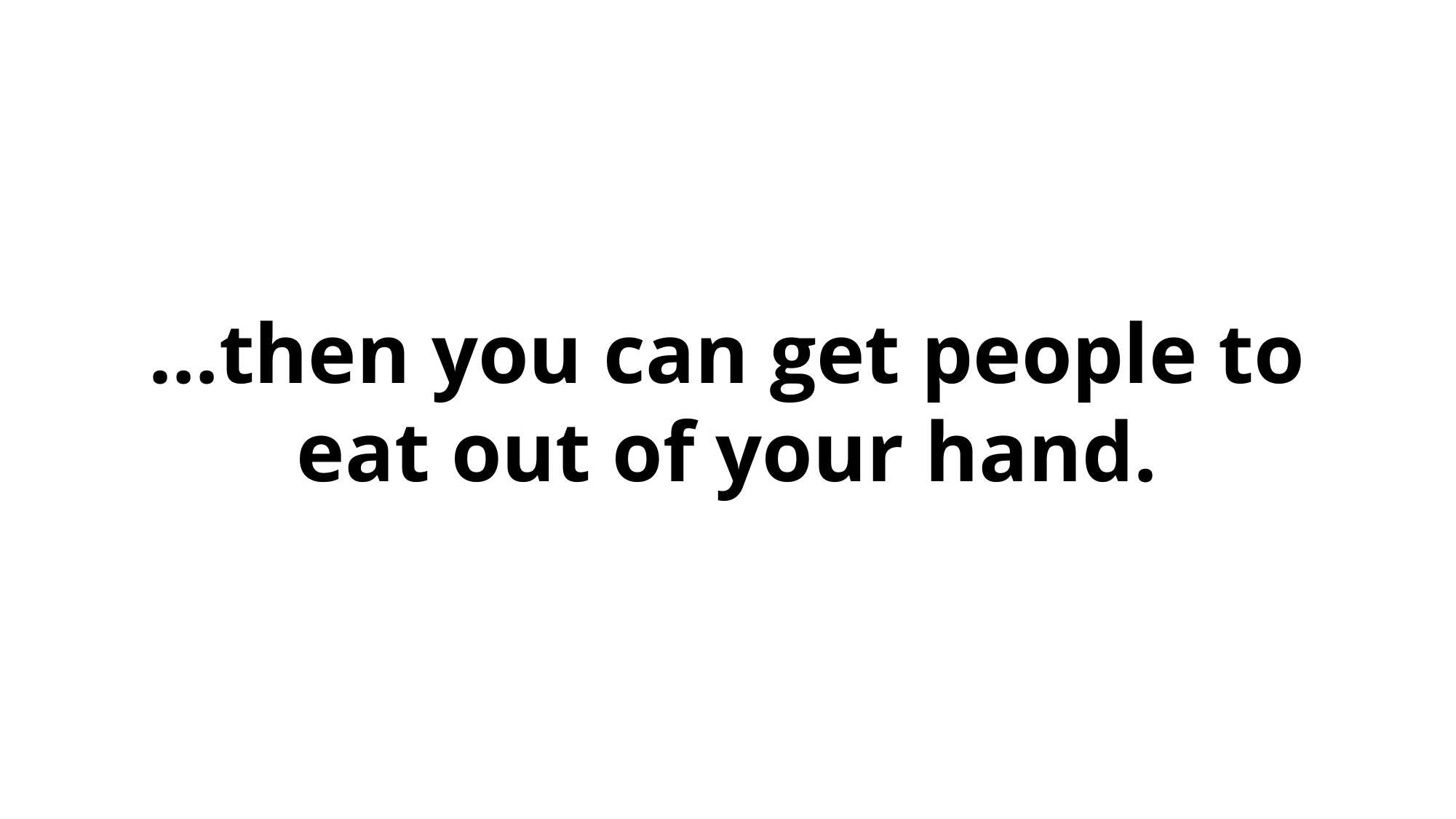

…then you can get people to eat out of your hand.